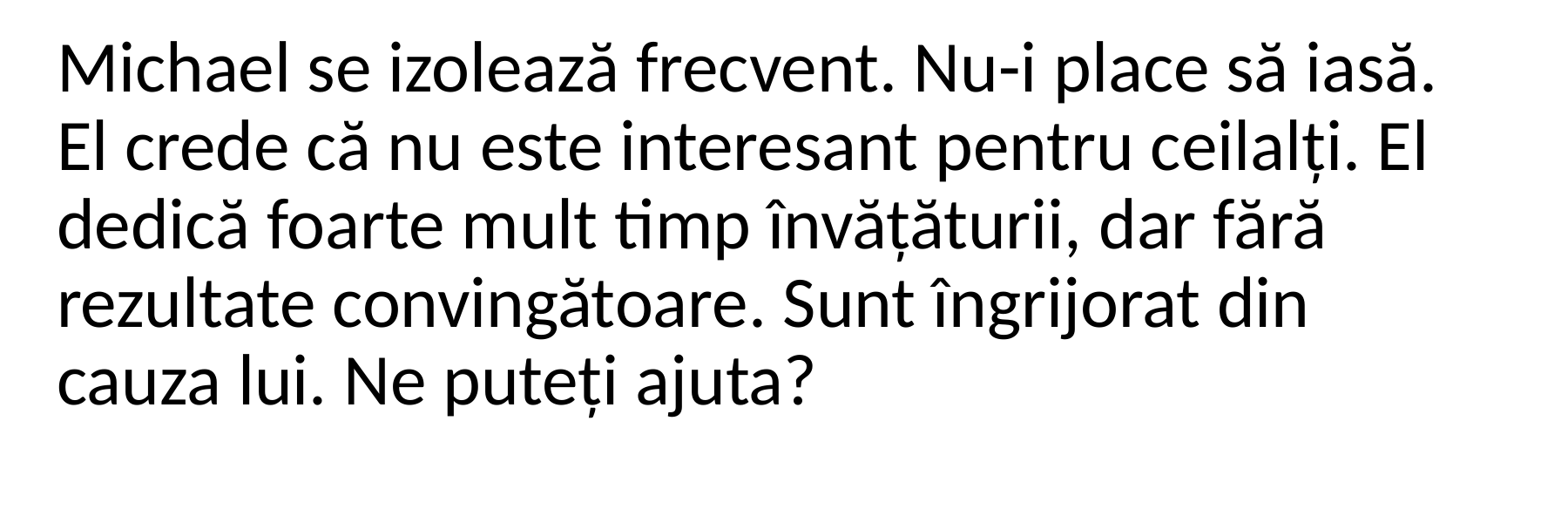

Michael se izolează frecvent. Nu-i place să iasă. El crede că nu este interesant pentru ceilalți. El dedică foarte mult timp învățăturii, dar fără rezultate convingătoare. Sunt îngrijorat din cauza lui. Ne puteți ajuta?